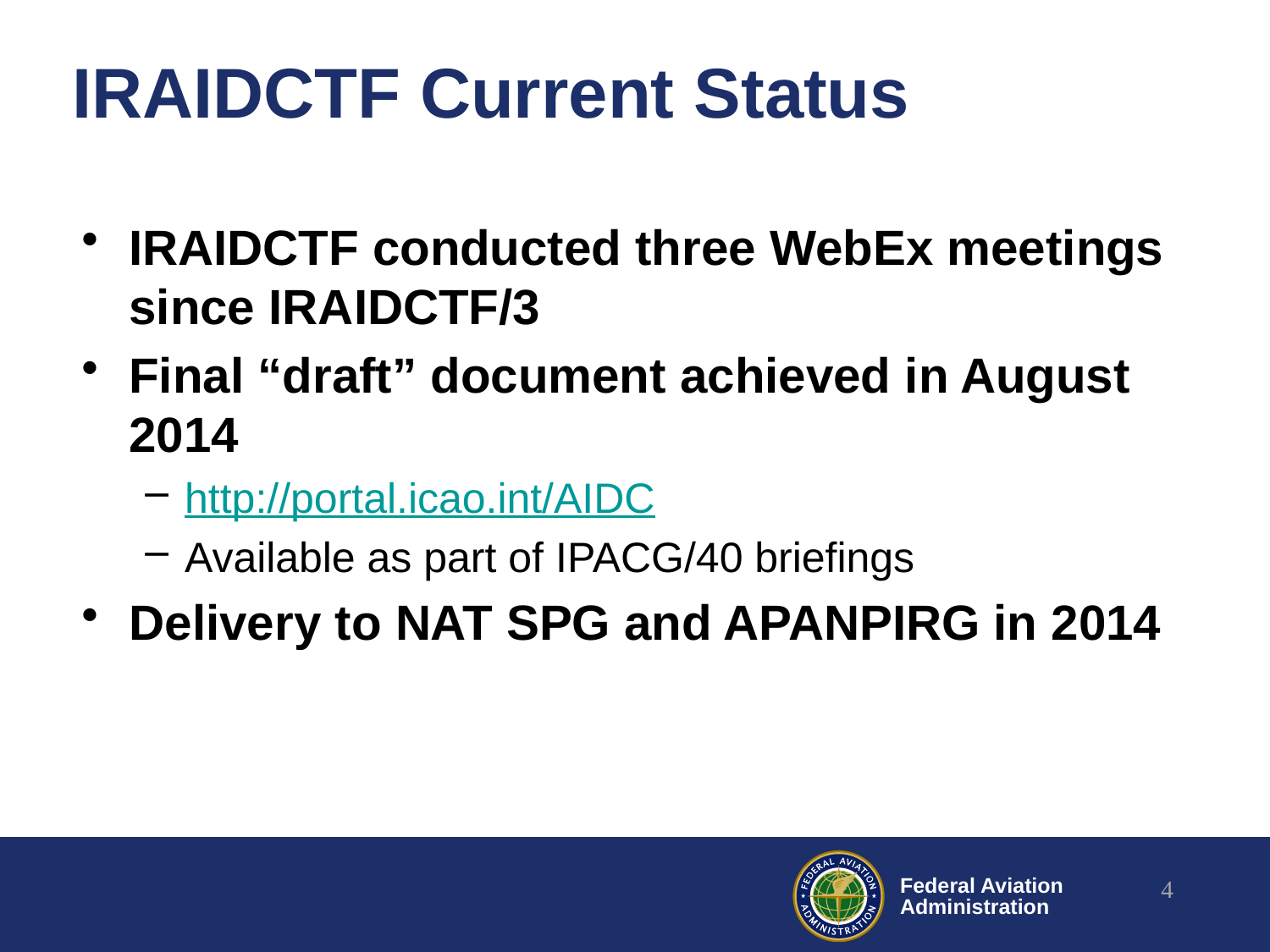

# IRAIDCTF Current Status
IRAIDCTF conducted three WebEx meetings since IRAIDCTF/3
Final “draft” document achieved in August 2014
http://portal.icao.int/AIDC
Available as part of IPACG/40 briefings
Delivery to NAT SPG and APANPIRG in 2014
4